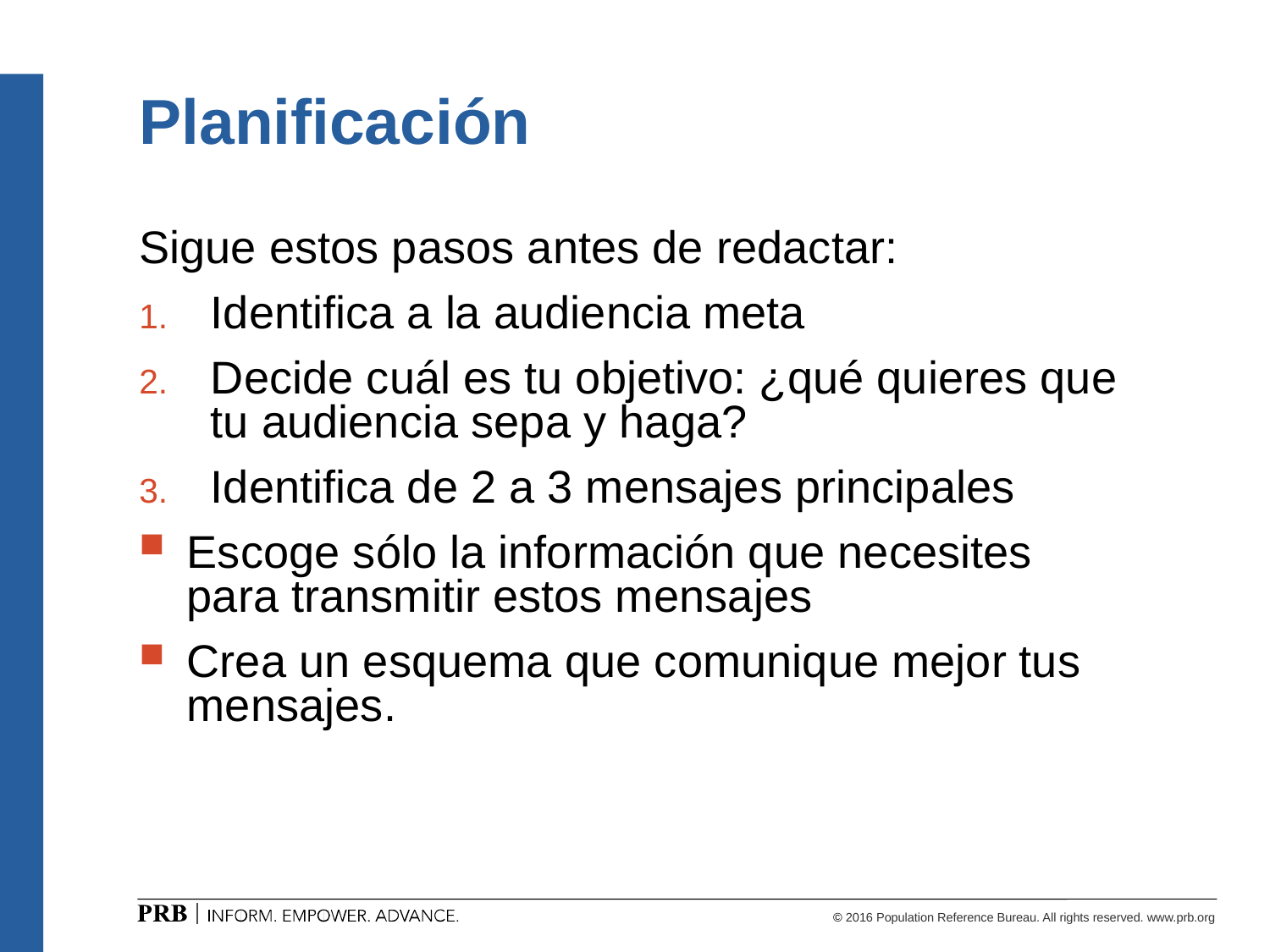

# Planificación
Sigue estos pasos antes de redactar:
Identifica a la audiencia meta
Decide cuál es tu objetivo: ¿qué quieres que tu audiencia sepa y haga?
Identifica de 2 a 3 mensajes principales
Escoge sólo la información que necesites para transmitir estos mensajes
Crea un esquema que comunique mejor tus mensajes.